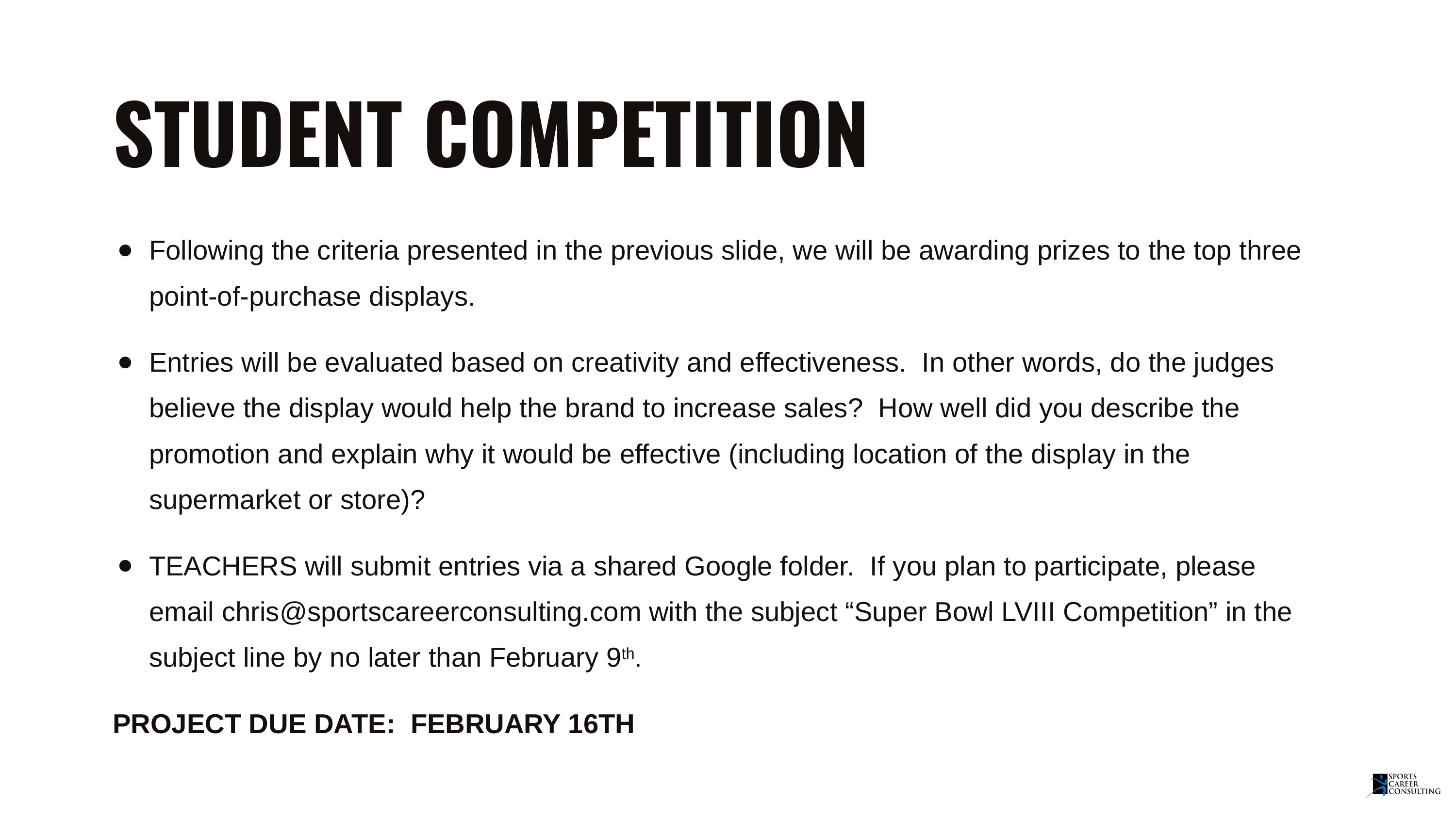

STUDENT COMPETITION
Following the criteria presented in the previous slide, we will be awarding prizes to the top three point-of-purchase displays.
Entries will be evaluated based on creativity and effectiveness.  In other words, do the judges believe the display would help the brand to increase sales?  How well did you describe the promotion and explain why it would be effective (including location of the display in the supermarket or store)?
TEACHERS will submit entries via a shared Google folder.  If you plan to participate, please email chris@sportscareerconsulting.com with the subject “Super Bowl LVIII Competition” in the subject line by no later than February 9th.
PROJECT DUE DATE:  FEBRUARY 16TH